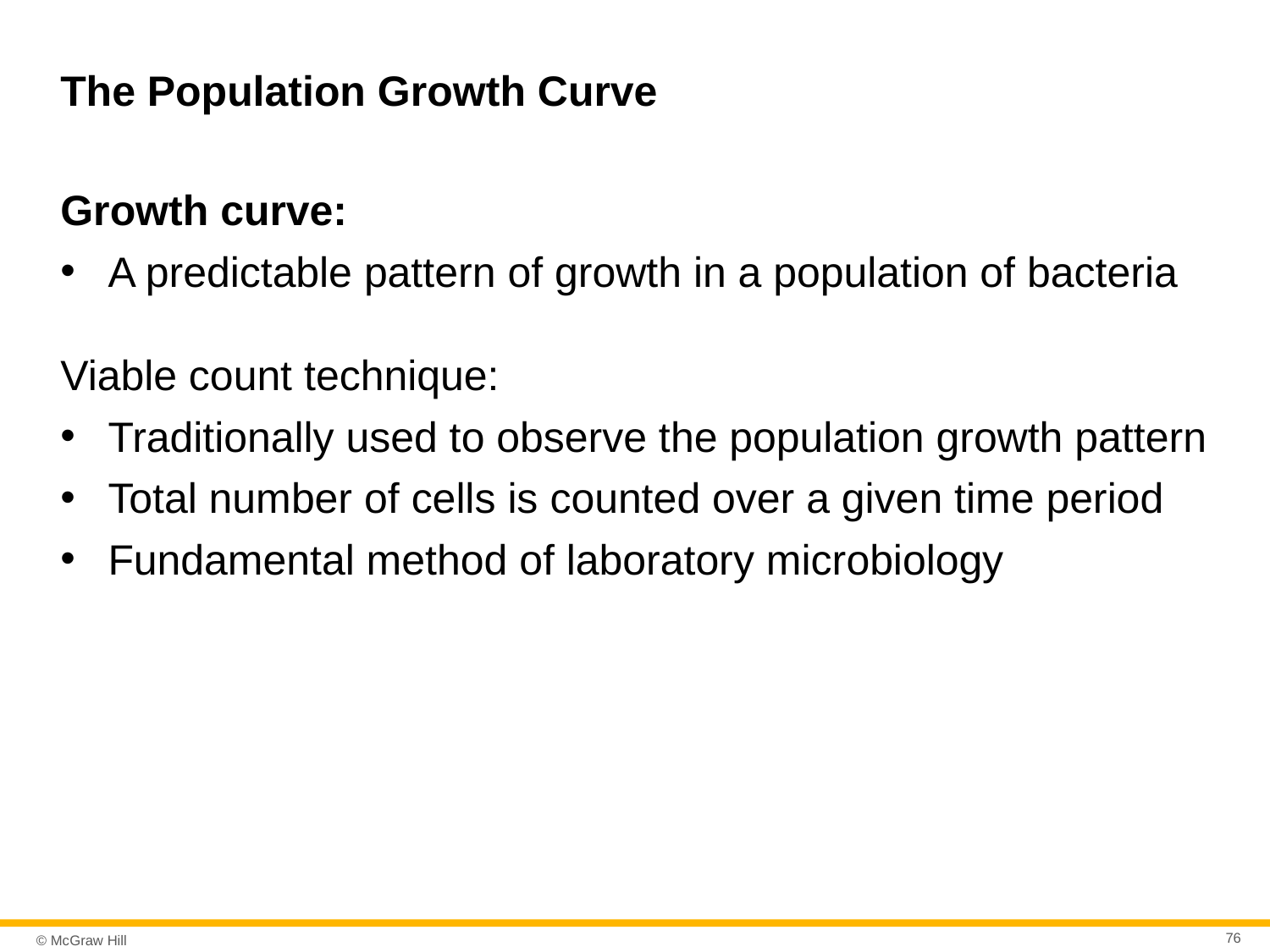

# The Population Growth Curve
Growth curve:
A predictable pattern of growth in a population of bacteria
Viable count technique:
Traditionally used to observe the population growth pattern
Total number of cells is counted over a given time period
Fundamental method of laboratory microbiology